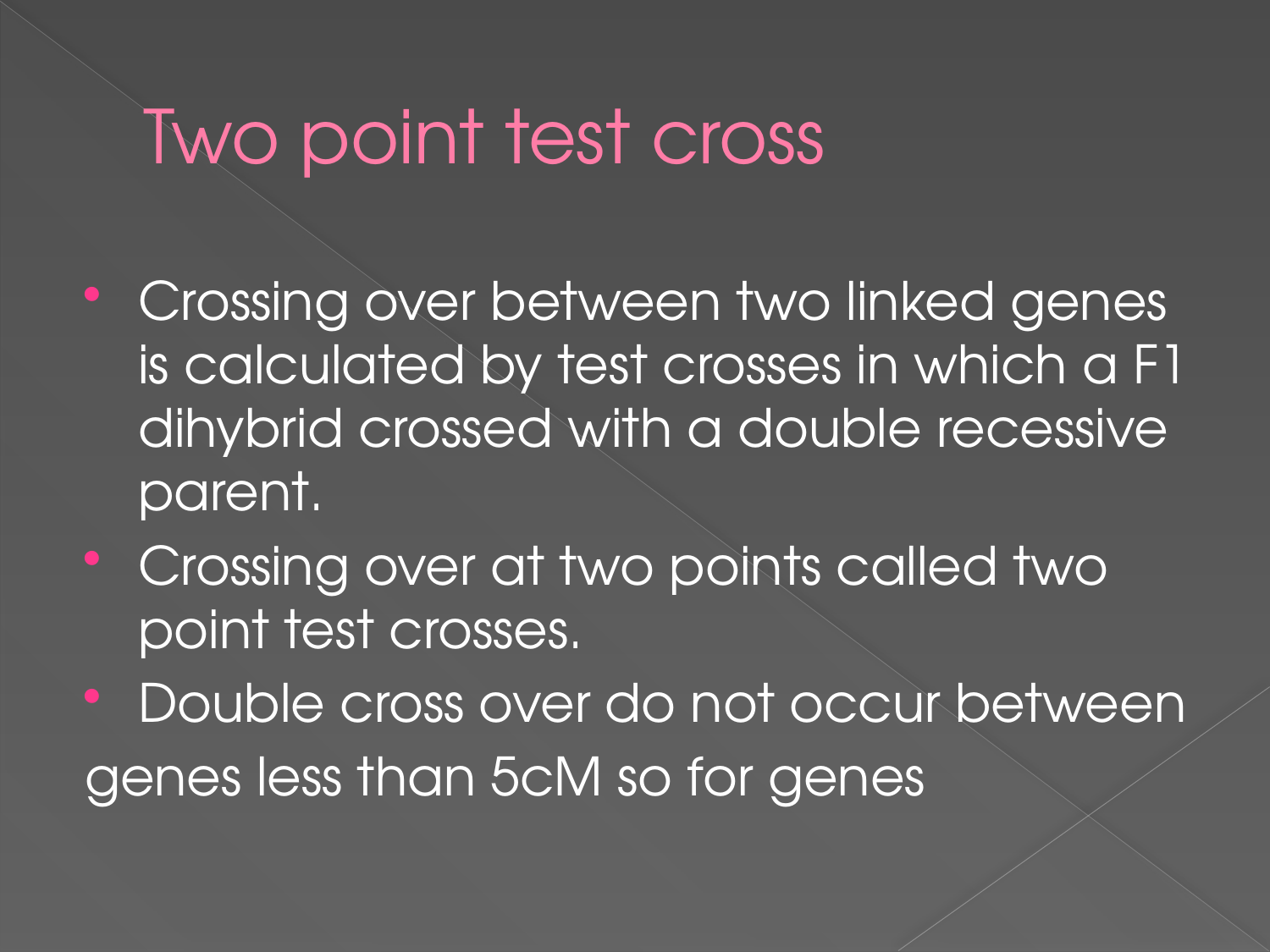

# Two point test cross
Crossing over between two linked genes is calculated by test crosses in which a F1 dihybrid crossed with a double recessive parent.
Crossing over at two points called two point test crosses.
Double cross over do not occur between
genes less than 5cM so for genes